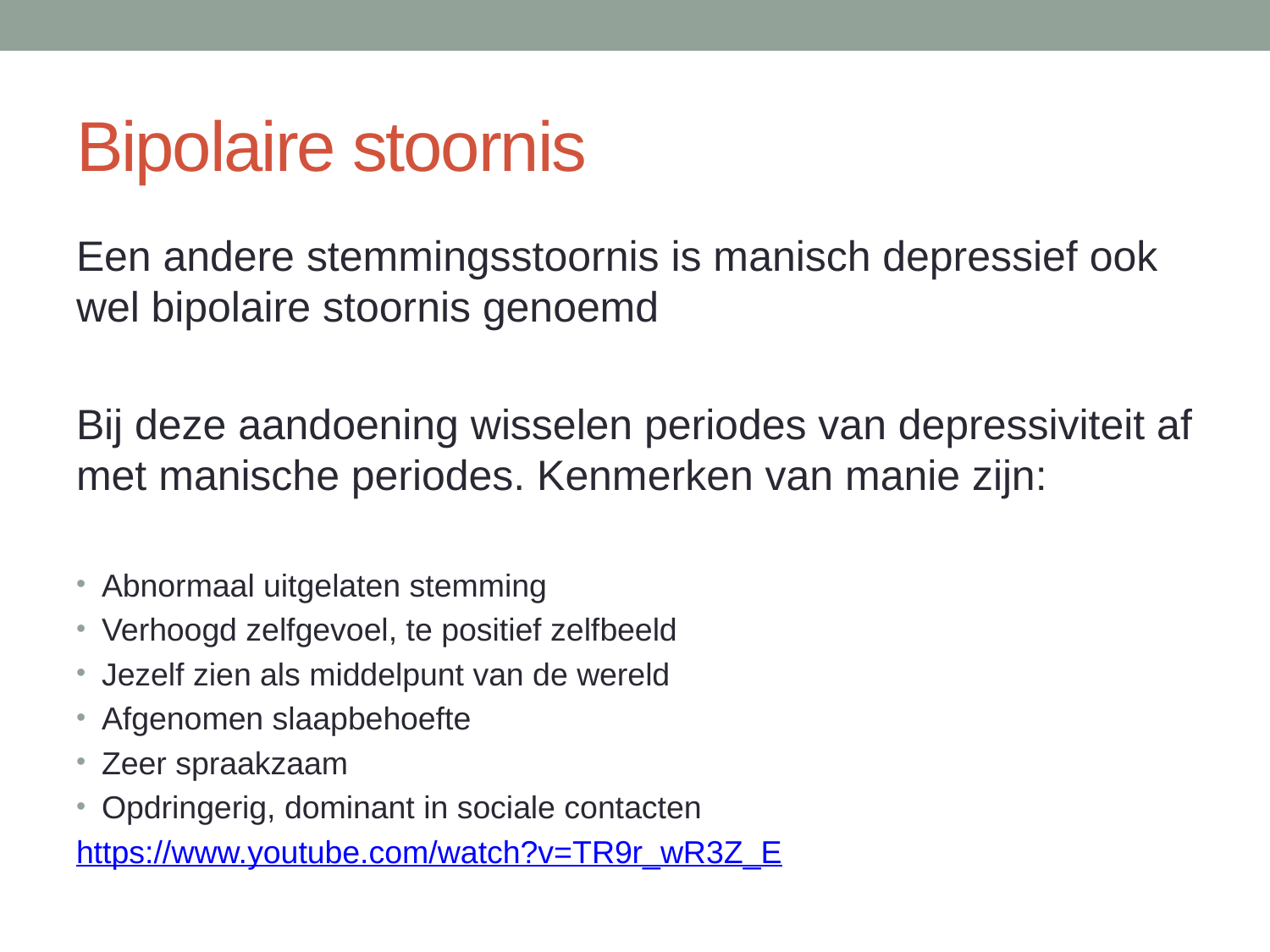

# Bipolaire stoornis
Een andere stemmingsstoornis is manisch depressief ook wel bipolaire stoornis genoemd

Bij deze aandoening wisselen periodes van depressiviteit af met manische periodes. Kenmerken van manie zijn:

Abnormaal uitgelaten stemming
Verhoogd zelfgevoel, te positief zelfbeeld
Jezelf zien als middelpunt van de wereld
Afgenomen slaapbehoefte
Zeer spraakzaam
Opdringerig, dominant in sociale contacten
https://www.youtube.com/watch?v=TR9r_wR3Z_E